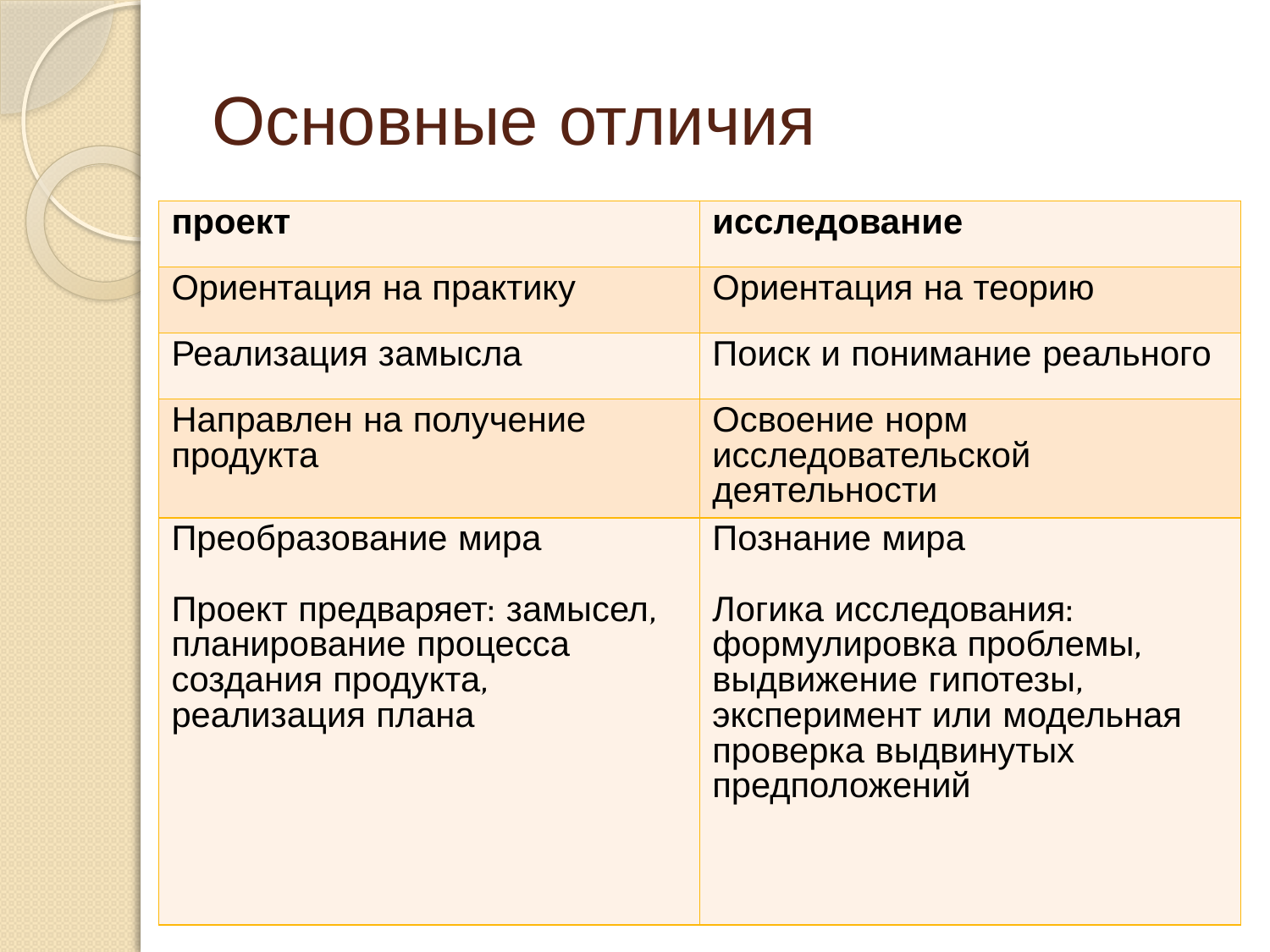

# Основные отличия
| проект | исследование |
| --- | --- |
| Ориентация на практику | Ориентация на теорию |
| Реализация замысла | Поиск и понимание реального |
| Направлен на получение продукта | Освоение норм исследовательской деятельности |
| Преобразование мира Проект предваряет: замысел, планирование процесса создания продукта, реализация плана | Познание мира Логика исследования: формулировка проблемы, выдвижение гипотезы, эксперимент или модельная проверка выдвинутых предположений |